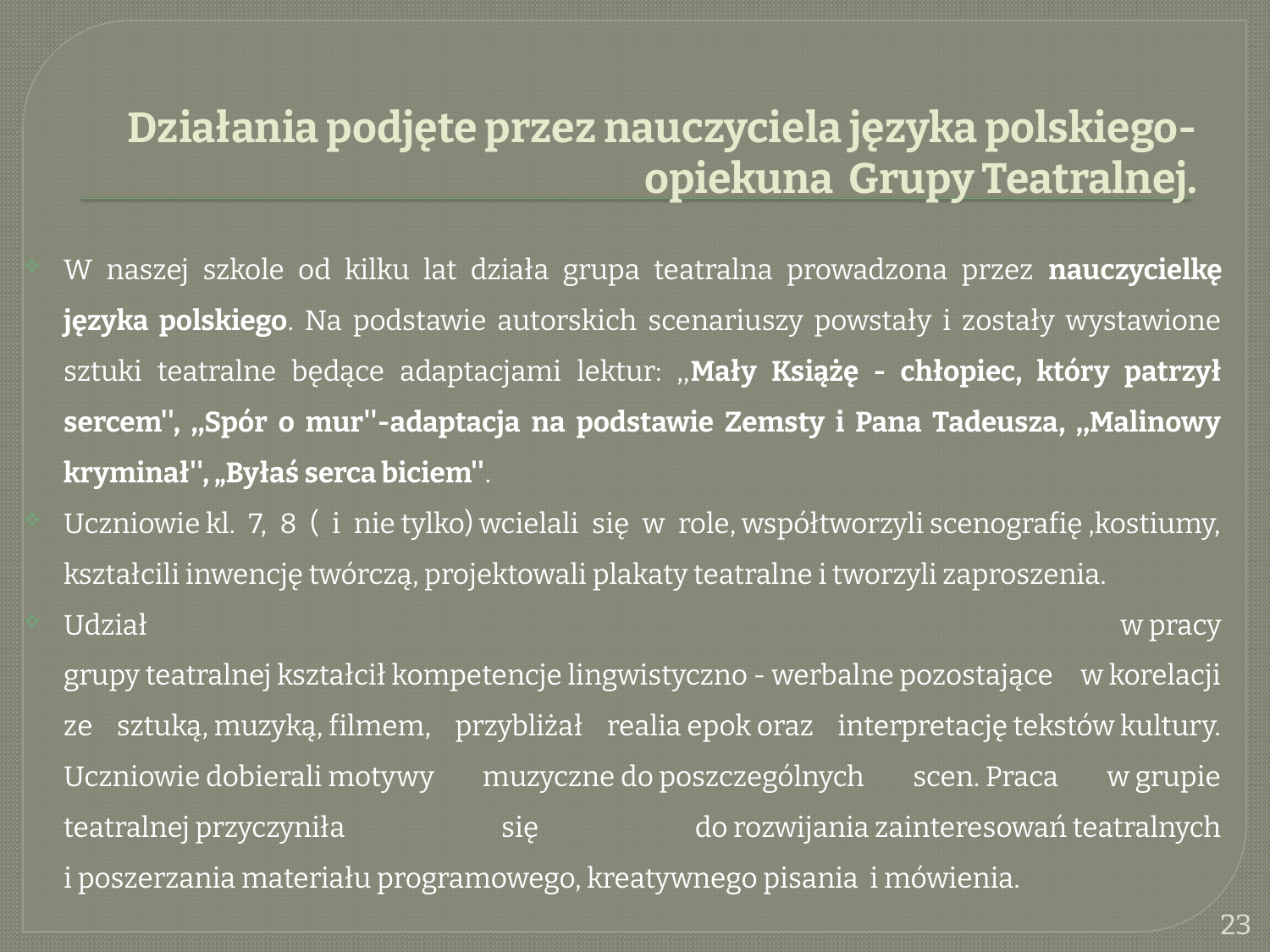

# Działania podjęte przez nauczyciela języka polskiego- opiekuna  Grupy Teatralnej.
W naszej szkole od kilku lat działa grupa teatralna prowadzona przez nauczycielkę języka polskiego. Na podstawie autorskich scenariuszy powstały i zostały wystawione sztuki teatralne będące adaptacjami lektur: ,,Mały Książę - chłopiec, który patrzył sercem'', ,,Spór o mur''-adaptacja na podstawie Zemsty i Pana Tadeusza, ,,Malinowy kryminał'', „Byłaś serca biciem''.
Uczniowie kl. 7, 8 ( i nie tylko) wcielali się w role, współtworzyli scenografię ,kostiumy, kształcili inwencję twórczą, projektowali plakaty teatralne i tworzyli zaproszenia.
Udział w pracy grupy teatralnej kształcił kompetencje lingwistyczno - werbalne pozostające w korelacji ze sztuką, muzyką, filmem, przybliżał realia epok oraz interpretację tekstów kultury. Uczniowie dobierali motywy muzyczne do poszczególnych scen. Praca w grupie teatralnej przyczyniła się do rozwijania zainteresowań teatralnych i poszerzania materiału programowego, kreatywnego pisania  i mówienia.

23